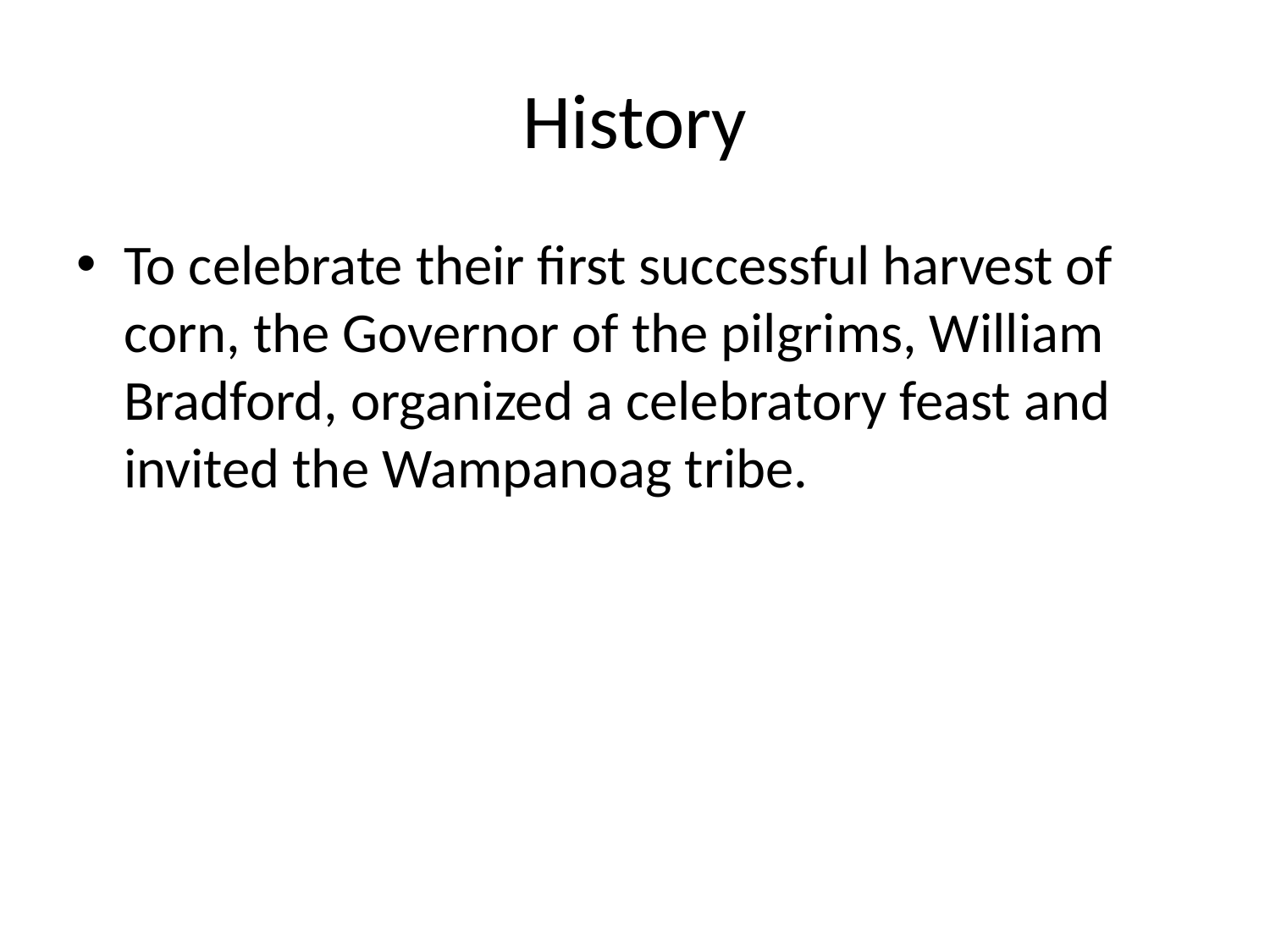

# History
To celebrate their first successful harvest of corn, the Governor of the pilgrims, William Bradford, organized a celebratory feast and invited the Wampanoag tribe.